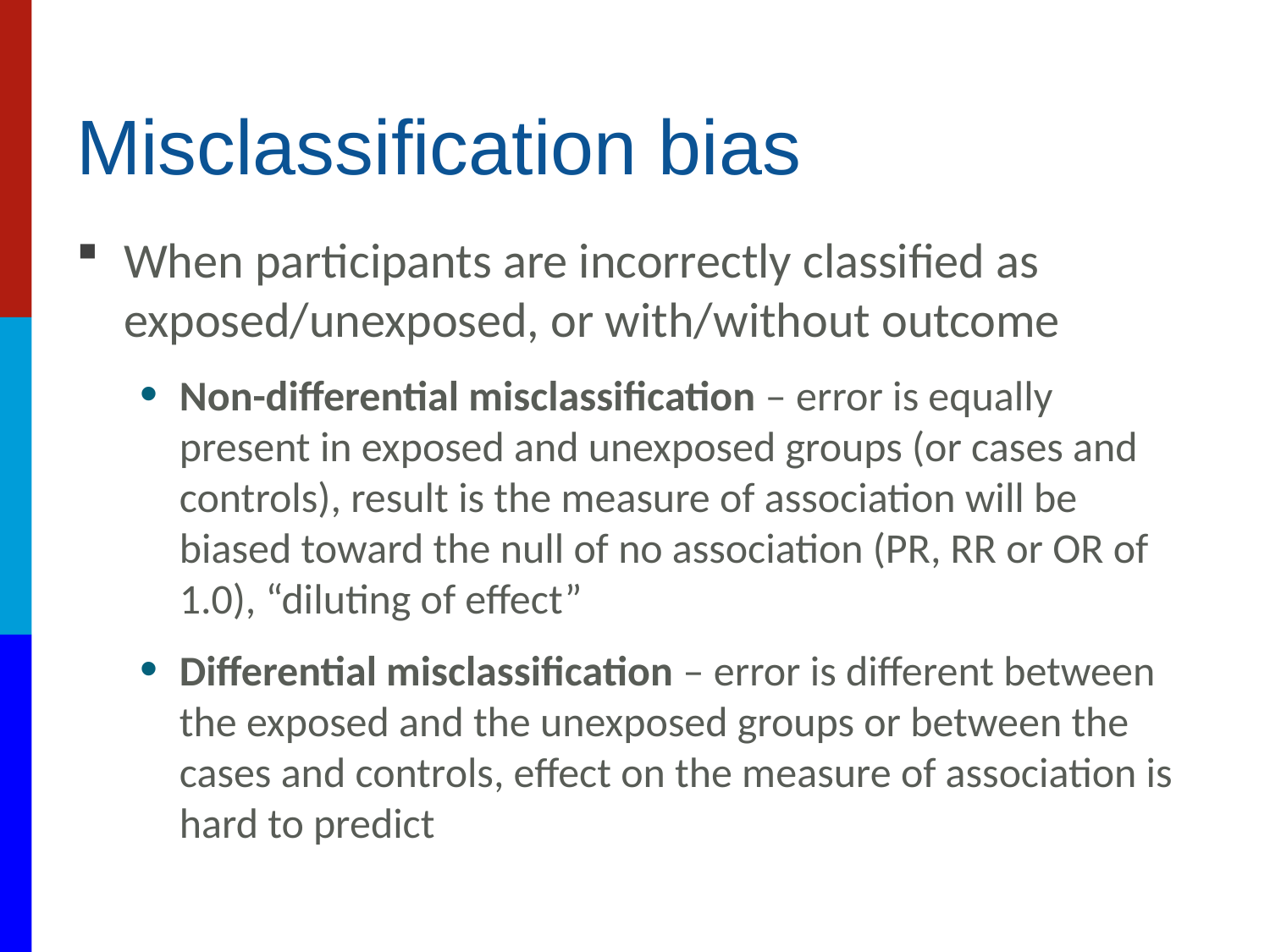

# Misclassification bias
When participants are incorrectly classified as exposed/unexposed, or with/without outcome
Non-differential misclassification – error is equally present in exposed and unexposed groups (or cases and controls), result is the measure of association will be biased toward the null of no association (PR, RR or OR of 1.0), “diluting of effect”
Differential misclassification – error is different between the exposed and the unexposed groups or between the cases and controls, effect on the measure of association is hard to predict